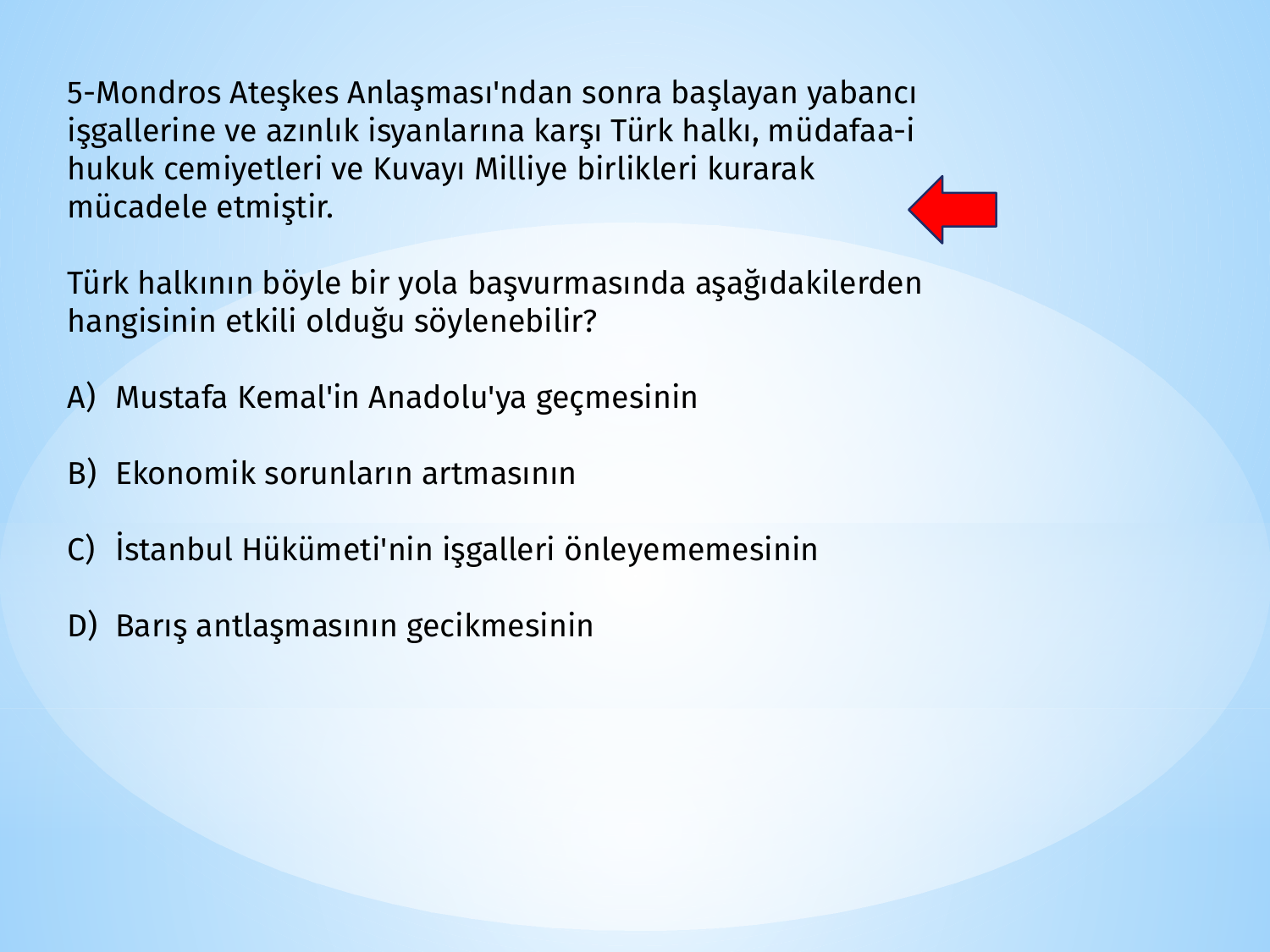

5-Mondros Ateşkes Anlaşması'ndan sonra başlayan yabancı işgallerine ve azınlık isyanlarına karşı Türk halkı, müdafaa-i hukuk cemiyetleri ve Kuvayı Milliye birlikleri kurarak mücadele etmiştir.

Türk halkının böyle bir yola başvurmasında aşağıdakilerden hangisinin etkili olduğu söylenebilir?

Mustafa Kemal'in Anadolu'ya geçmesinin

Ekonomik sorunların artmasının

İstanbul Hükümeti'nin işgalleri önleyememesinin

Barış antlaşmasının gecikmesinin